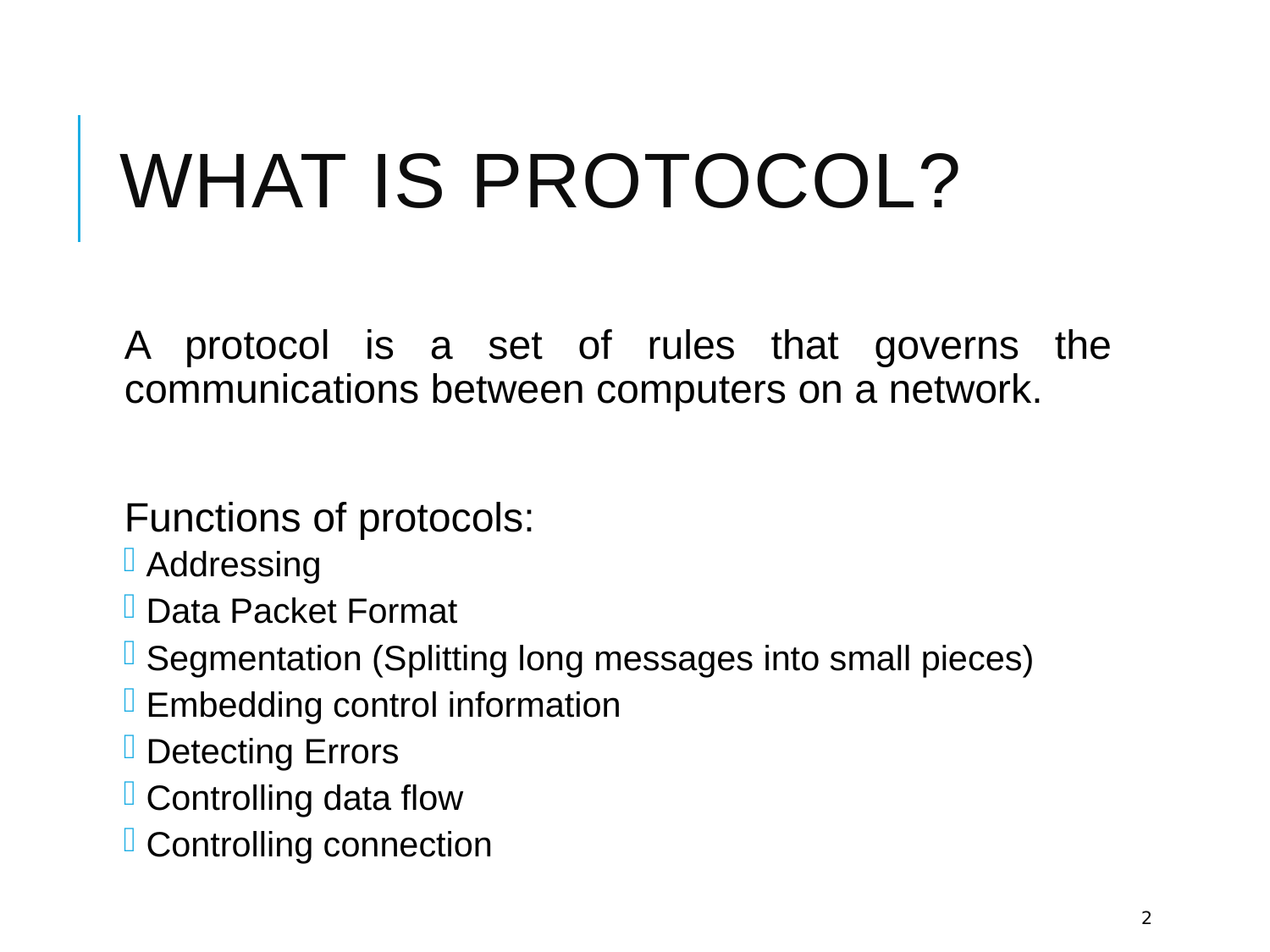

# What is protocol?
A protocol is a set of rules that governs the communications between computers on a network.

Functions of protocols:
Addressing
Data Packet Format
Segmentation (Splitting long messages into small pieces)
Embedding control information
Detecting Errors
Controlling data flow
Controlling connection

2